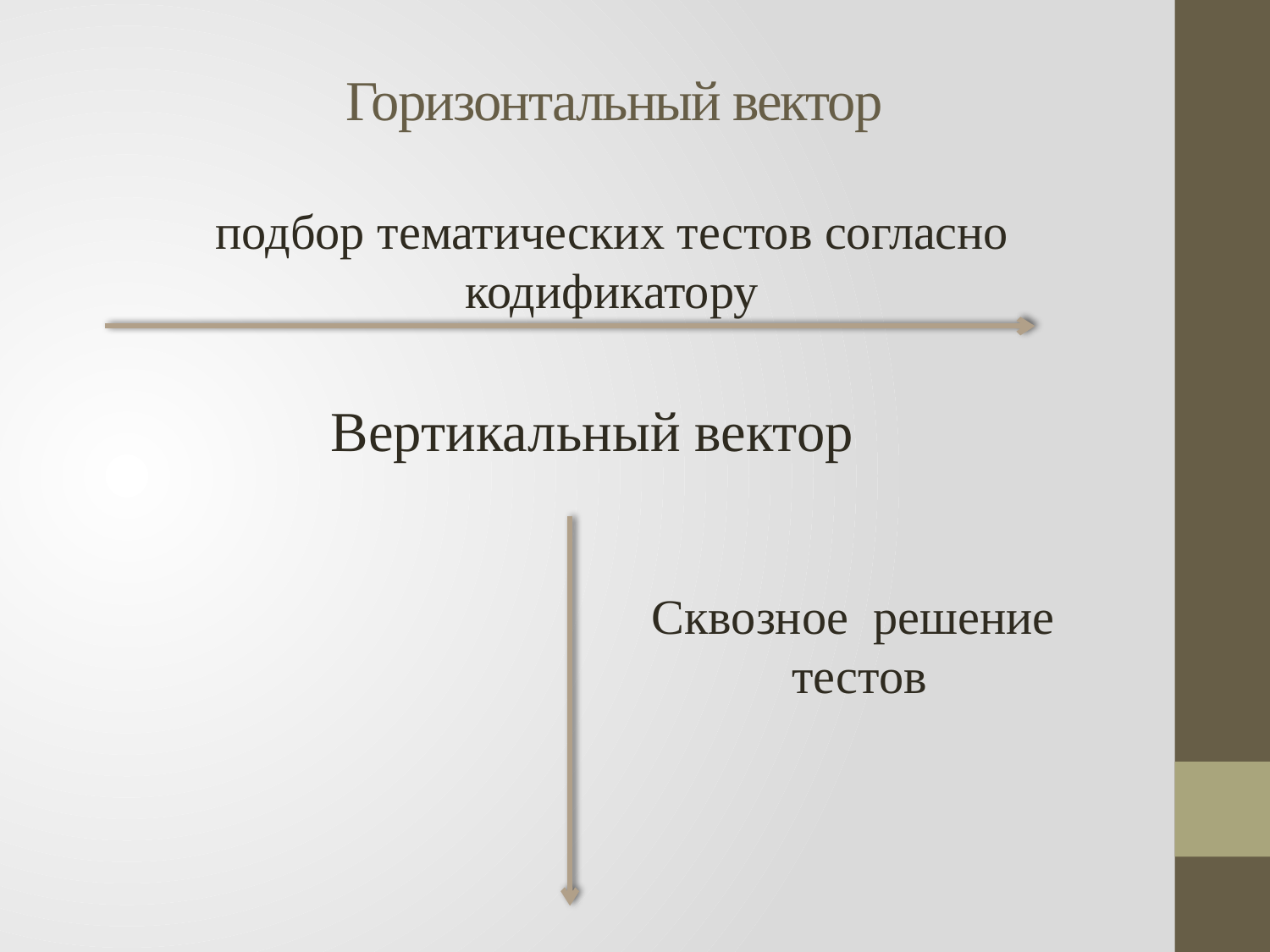

# Горизонтальный вектор
подбор тематических тестов согласно кодификатору
Вертикальный вектор
Сквозное  решение
тестов